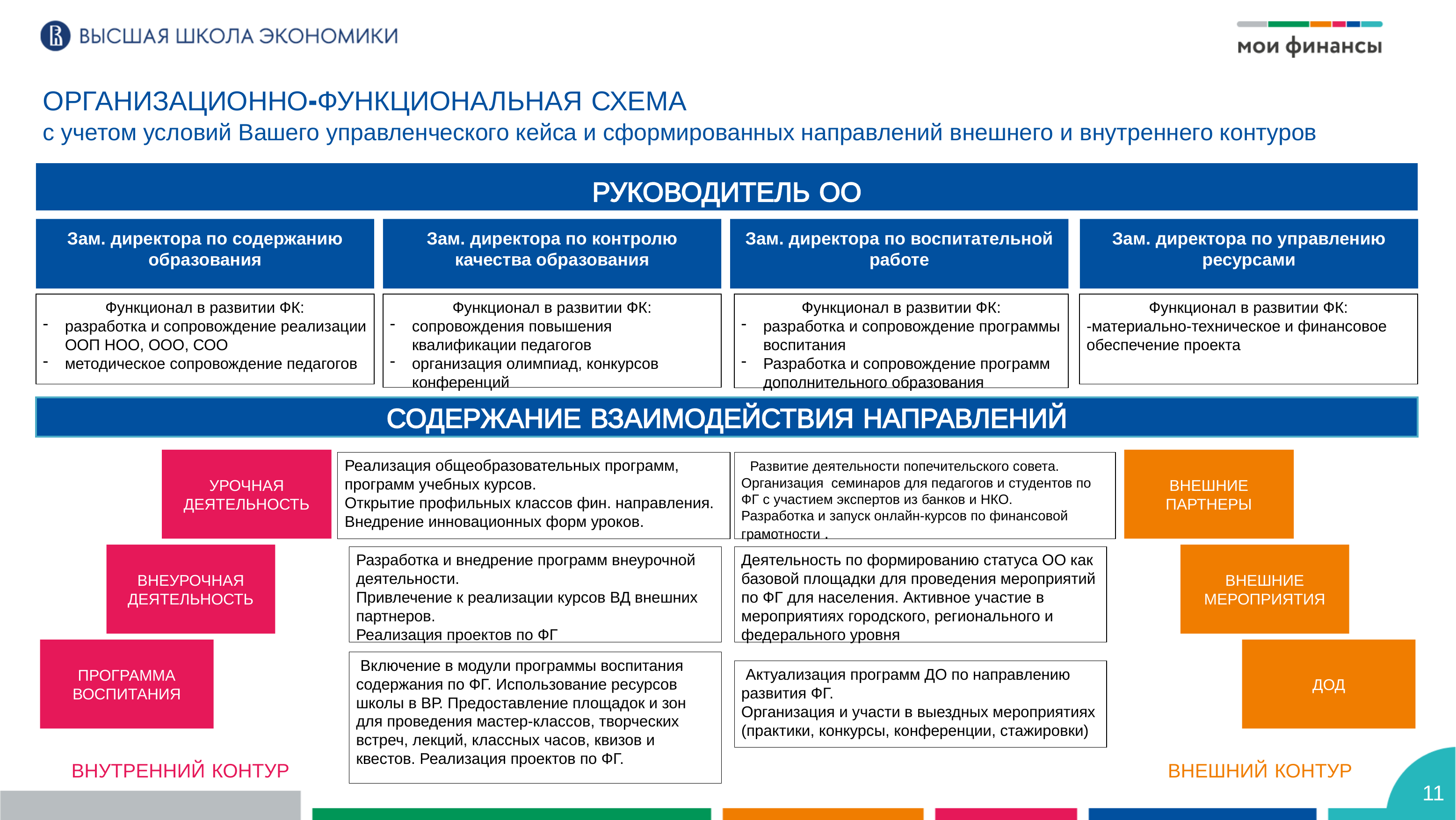

Организационно-функциональная схема
с учетом условий Вашего управленческого кейса и сформированных направлений внешнего и внутреннего контуров
Руководитель ОО
Зам. директора по содержанию образования
Зам. директора по контролю качества образования
Зам. директора по воспитательной работе
Зам. директора по управлению ресурсами
Функционал в развитии ФК:
разработка и сопровождение реализации ООП НОО, ООО, СОО
методическое сопровождение педагогов

Функционал в развитии ФК:
сопровождения повышения квалификации педагогов
организация олимпиад, конкурсов конференций
Функционал в развитии ФК:
разработка и сопровождение программы воспитания
Разработка и сопровождение программ дополнительного образования

Функционал в развитии ФК:
-материально-техническое и финансовое обеспечение проекта
Содержание взаимодействия направлений
Урочная деятельность
Внеурочная деятельность
Программа воспитания
Внешние партнеры
Внешние мероприятия
ДОД
Реализация общеобразовательных программ, программ учебных курсов.
Открытие профильных классов фин. направления.
Внедрение инновационных форм уроков.

  Развитие деятельности попечительского совета. Организация  семинаров для педагогов и студентов по ФГ с участием экспертов из банков и НКО.
Разработка и запуск онлайн-курсов по финансовой грамотности .
Деятельность по формированию статуса ОО как базовой площадки для проведения мероприятий по ФГ для населения. Активное участие в мероприятиях городского, регионального и  федерального уровня
Разработка и внедрение программ внеурочной деятельности.
Привлечение к реализации курсов ВД внешних партнеров.
Реализация проектов по ФГ

 Включение в модули программы воспитания содержания по ФГ. Использование ресурсов школы в ВР. Предоставление площадок и зон для проведения мастер-классов, творческих встреч, лекций, классных часов, квизов и квестов. Реализация проектов по ФГ.
 Актуализация программ ДО по направлению развития ФГ.
Организация и участи в выездных мероприятиях (практики, конкурсы, конференции, стажировки)
Внутренний контур
внешний контур
11